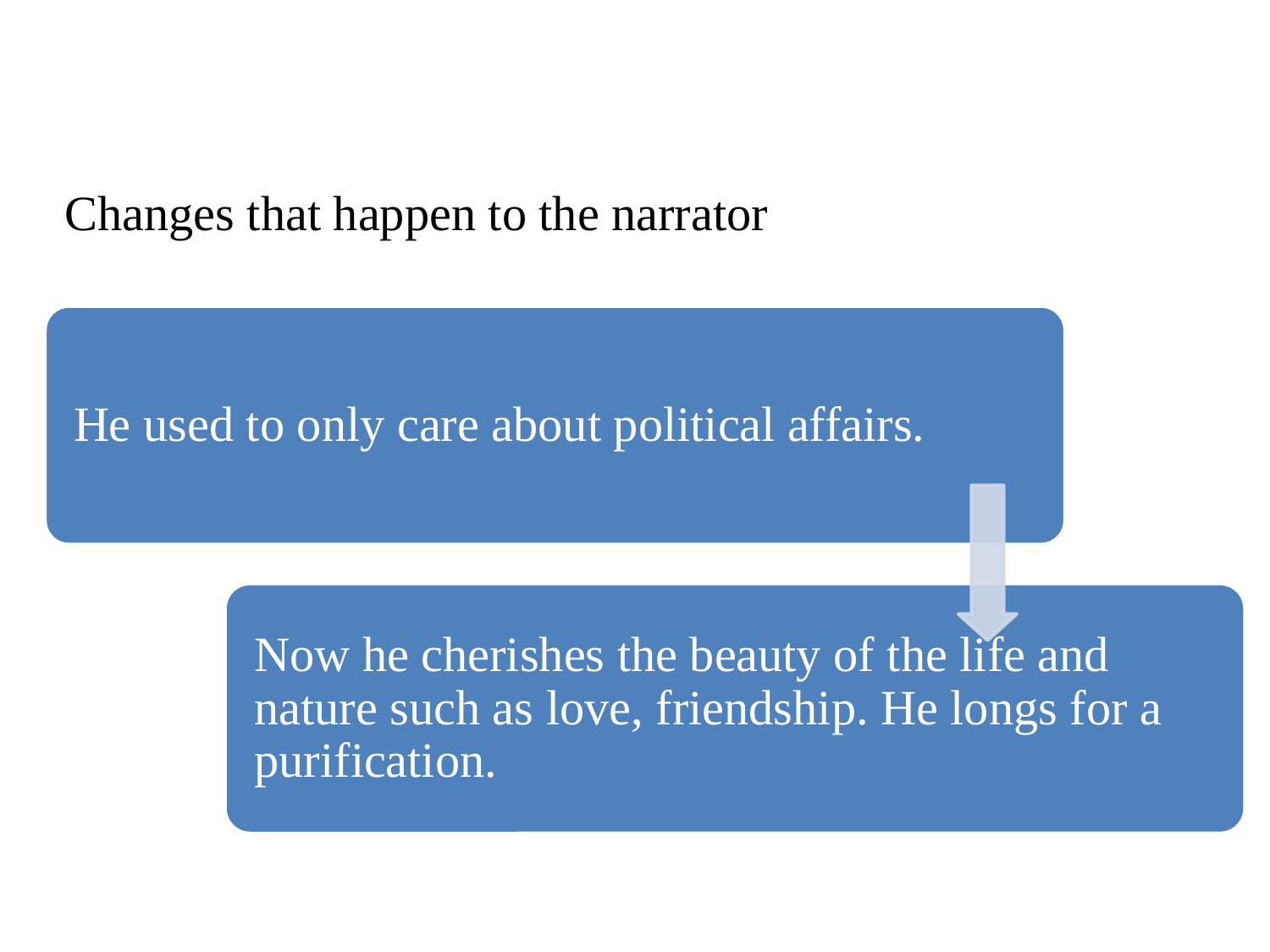

#
Changes that happen to the narrator
He used to only care about political affairs.
Now he cherishes the beauty of the life and nature such as love, friendship. He longs for a purification.